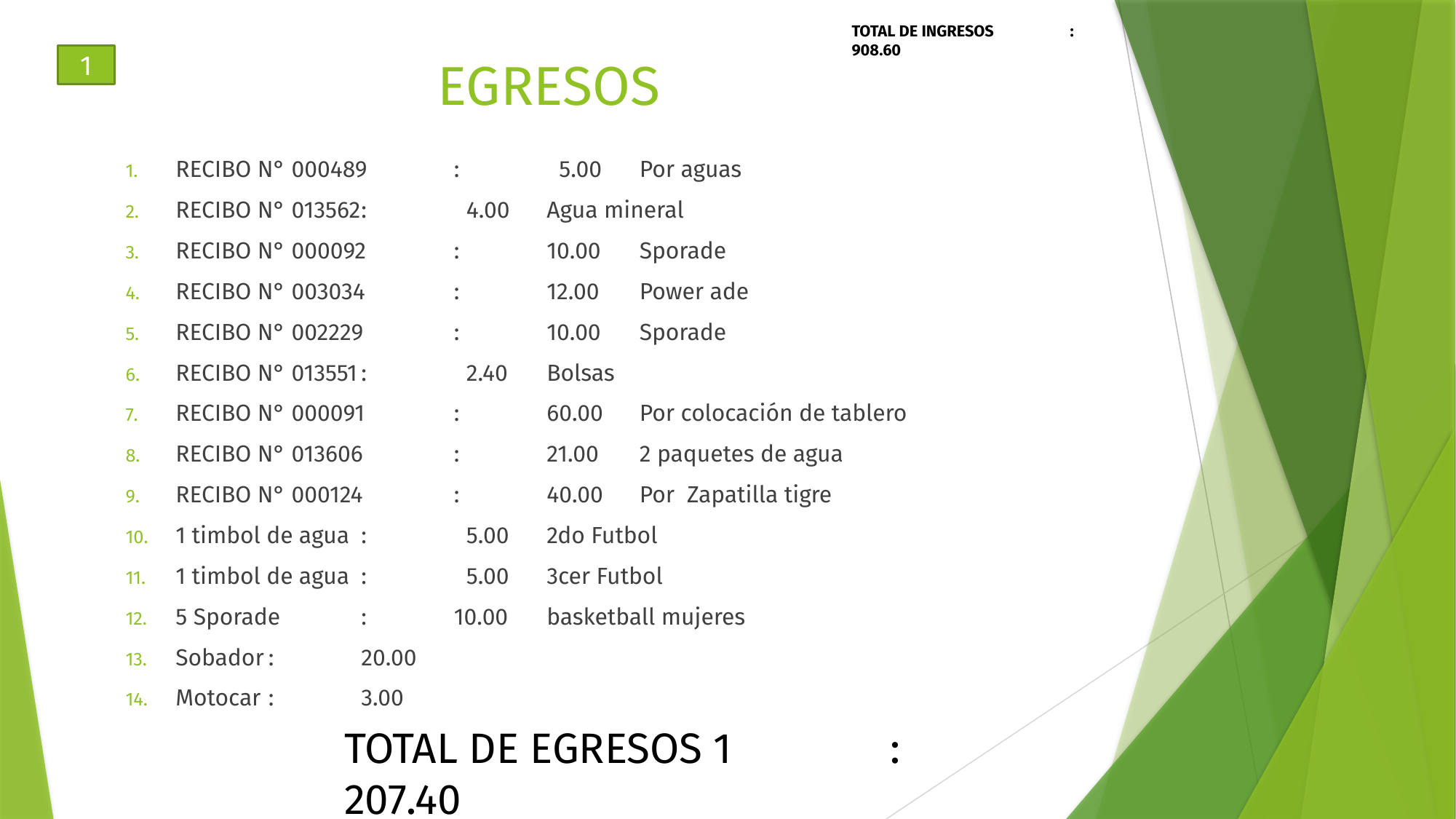

TOTAL DE INGRESOS	: 908.60
# EGRESOS
1
RECIBO N° 000489		:		  5.00		Por aguas
RECIBO N° 013562		:		  4.00		Agua mineral
RECIBO N° 000092		:		10.00		Sporade
RECIBO N° 003034		:		12.00		Power ade
RECIBO N° 002229		:		10.00		Sporade
RECIBO N° 013551		:		  2.40		Bolsas
RECIBO N° 000091		:		60.00		Por colocación de tablero
RECIBO N° 013606		:		21.00		2 paquetes de agua
RECIBO N° 000124		:		40.00		Por  Zapatilla tigre
1 timbol de agua		:		  5.00		2do Futbol
1 timbol de agua		:		  5.00		3cer Futbol
5 Sporade			:		10.00		basketball mujeres
Sobador				:		20.00
Motocar				:		3.00

TOTAL DE EGRESOS 1		: 207.40